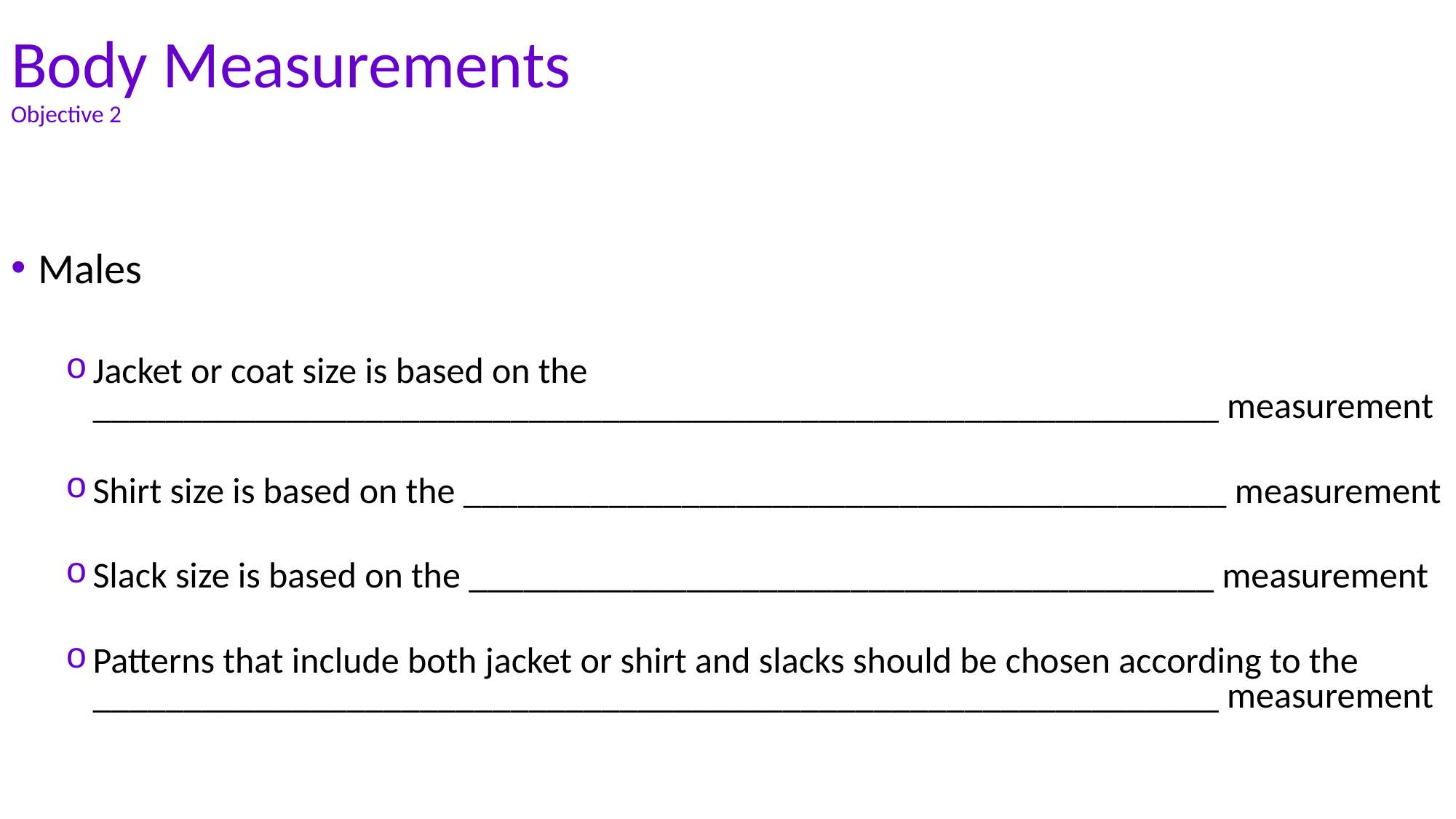

# Body Measurements Objective 2
Males

Jacket or coat size is based on the ______________________________________________________________ measurement

Shirt size is based on the __________________________________________ measurement

Slack size is based on the _________________________________________ measurement

Patterns that include both jacket or shirt and slacks should be chosen according to the ______________________________________________________________ measurement